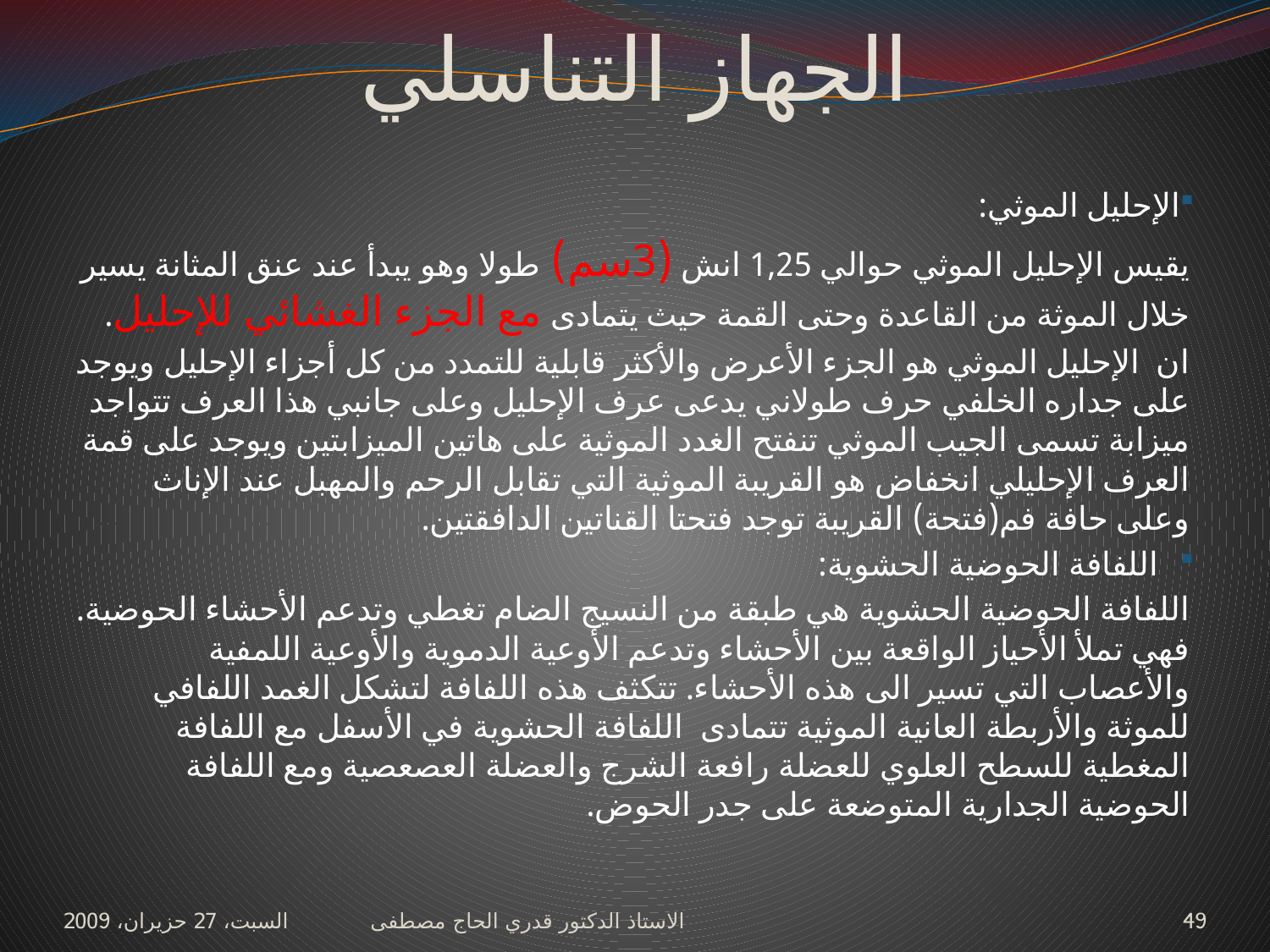

# الجهاز التناسلي
الإحليل الموثي:
يقيس الإحليل الموثي حوالي 1,25 انش (3سم) طولا وهو يبدأ عند عنق المثانة يسير خلال الموثة من القاعدة وحتى القمة حيث يتمادى مع الجزء الغشائي للإحليل.
ان  الإحليل الموثي هو الجزء الأعرض والأكثر قابلية للتمدد من كل أجزاء الإحليل ويوجد على جداره الخلفي حرف طولاني يدعى عرف الإحليل وعلى جانبي هذا العرف تتواجد ميزابة تسمى الجيب الموثي تنفتح الغدد الموثية على هاتين الميزابتين ويوجد على قمة العرف الإحليلي انخفاض هو القريبة الموثية التي تقابل الرحم والمهبل عند الإناث وعلى حافة فم(فتحة) القريبة توجد فتحتا القناتين الدافقتين.
اللفافة الحوضية الحشوية:
اللفافة الحوضية الحشوية هي طبقة من النسيج الضام تغطي وتدعم الأحشاء الحوضية. فهي تملأ الأحياز الواقعة بين الأحشاء وتدعم الأوعية الدموية والأوعية اللمفية والأعصاب التي تسير الى هذه الأحشاء. تتكثف هذه اللفافة لتشكل الغمد اللفافي للموثة والأربطة العانية الموثية تتمادى  اللفافة الحشوية في الأسفل مع اللفافة المغطية للسطح العلوي للعضلة رافعة الشرج والعضلة العصعصية ومع اللفافة الحوضية الجدارية المتوضعة على جدر الحوض.

السبت، 27 حزيران، 2009
الاستاذ الدكتور قدري الحاج مصطفى
49